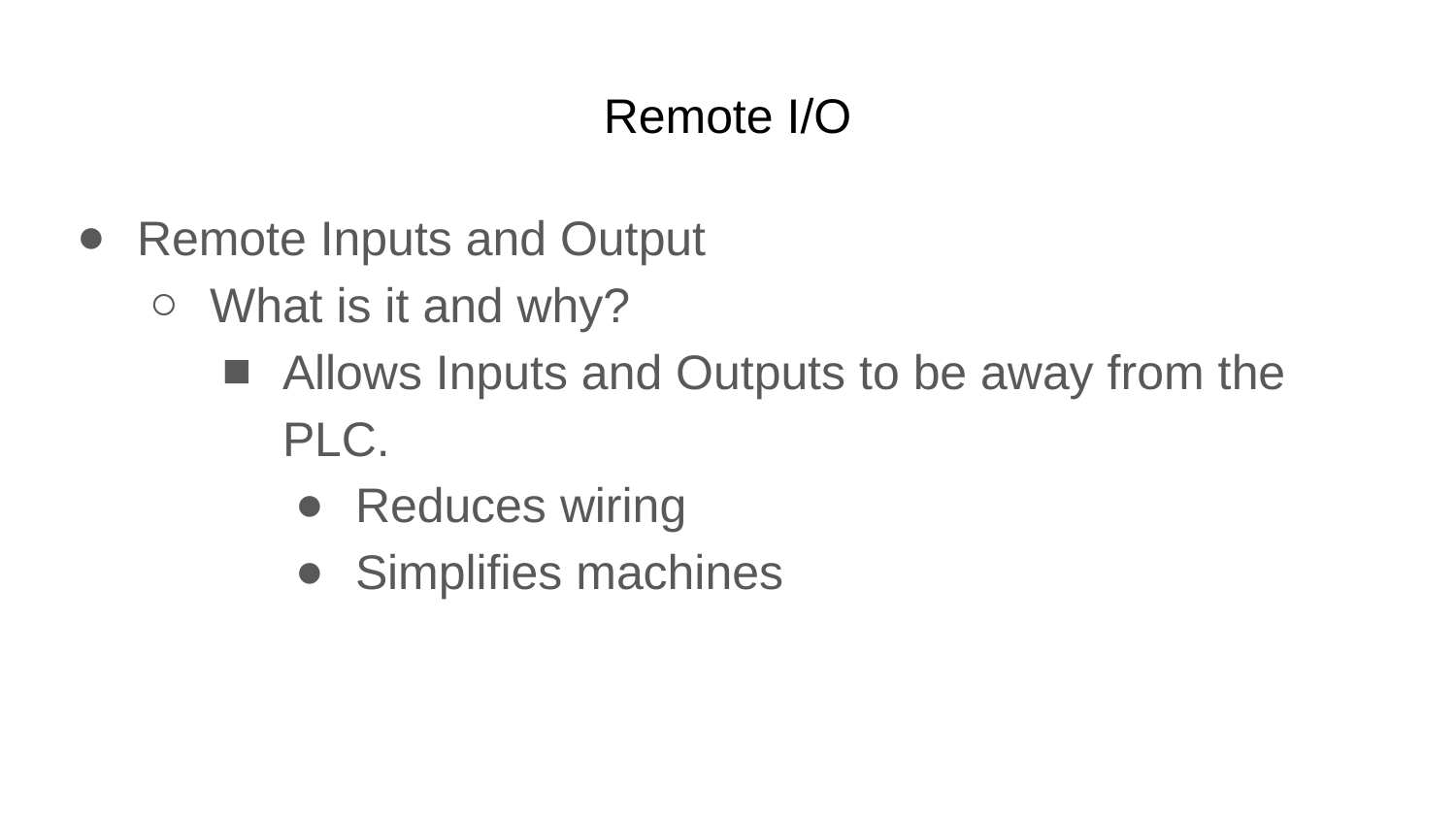

# Remote I/O

Remote Inputs and Output
What is it and why?
Allows Inputs and Outputs to be away from the PLC.
Reduces wiring
Simplifies machines